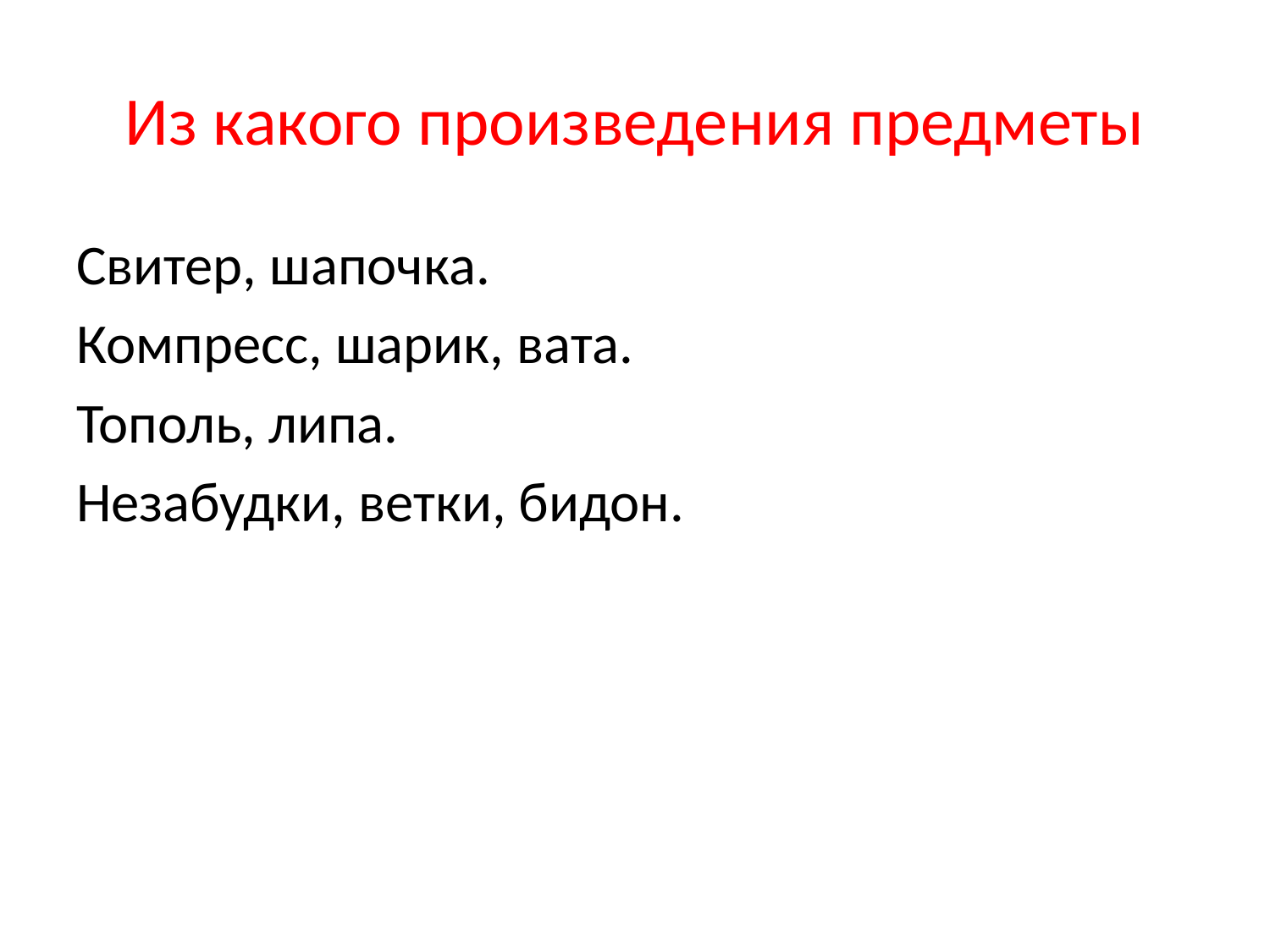

# Из какого произведения предметы
Свитер, шапочка.
Компресс, шарик, вата.
Тополь, липа.
Незабудки, ветки, бидон.